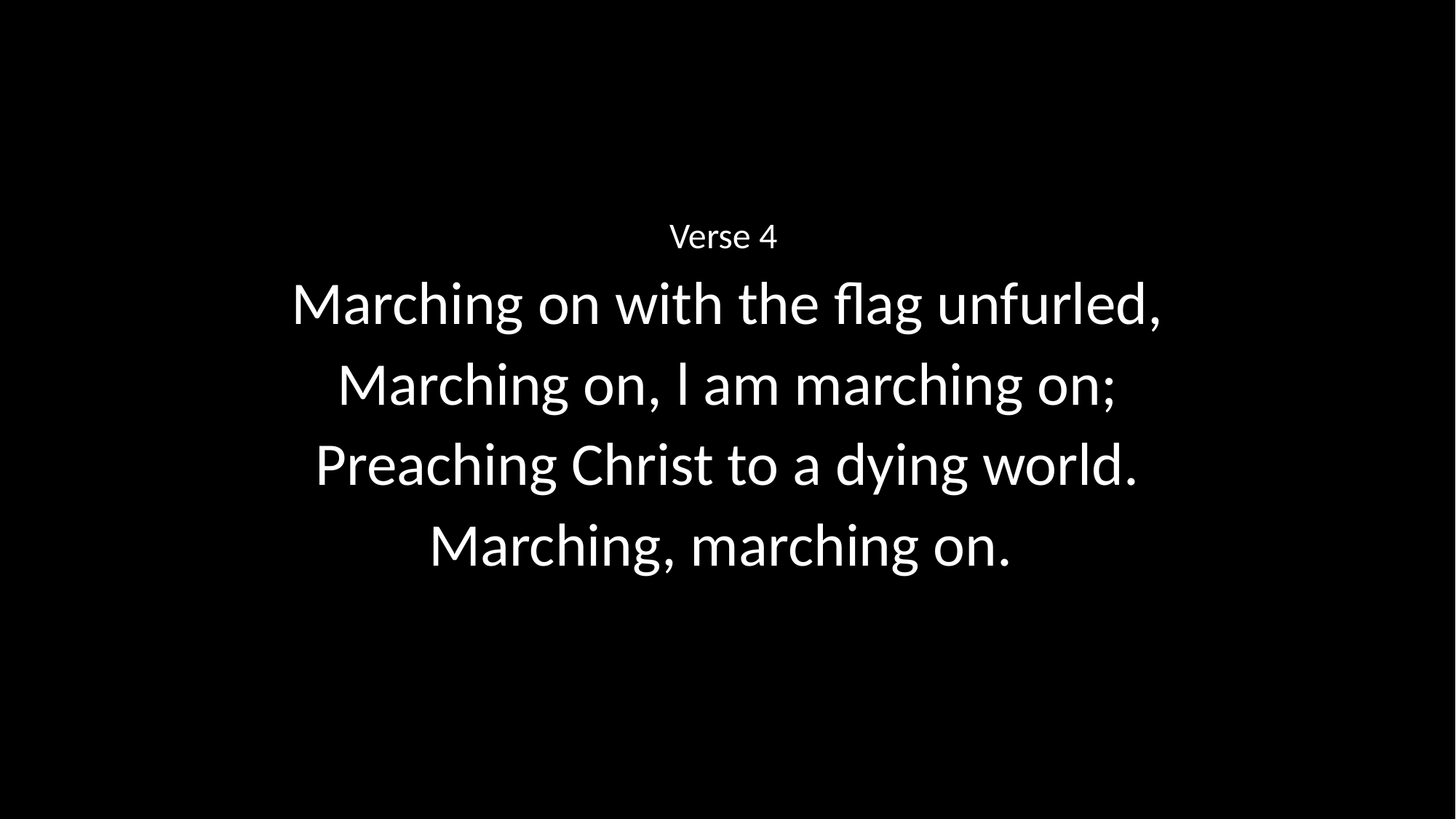

Verse 4
Marching on with the flag unfurled,
Marching on, l am marching on;
Preaching Christ to a dying world.
Marching, marching on.